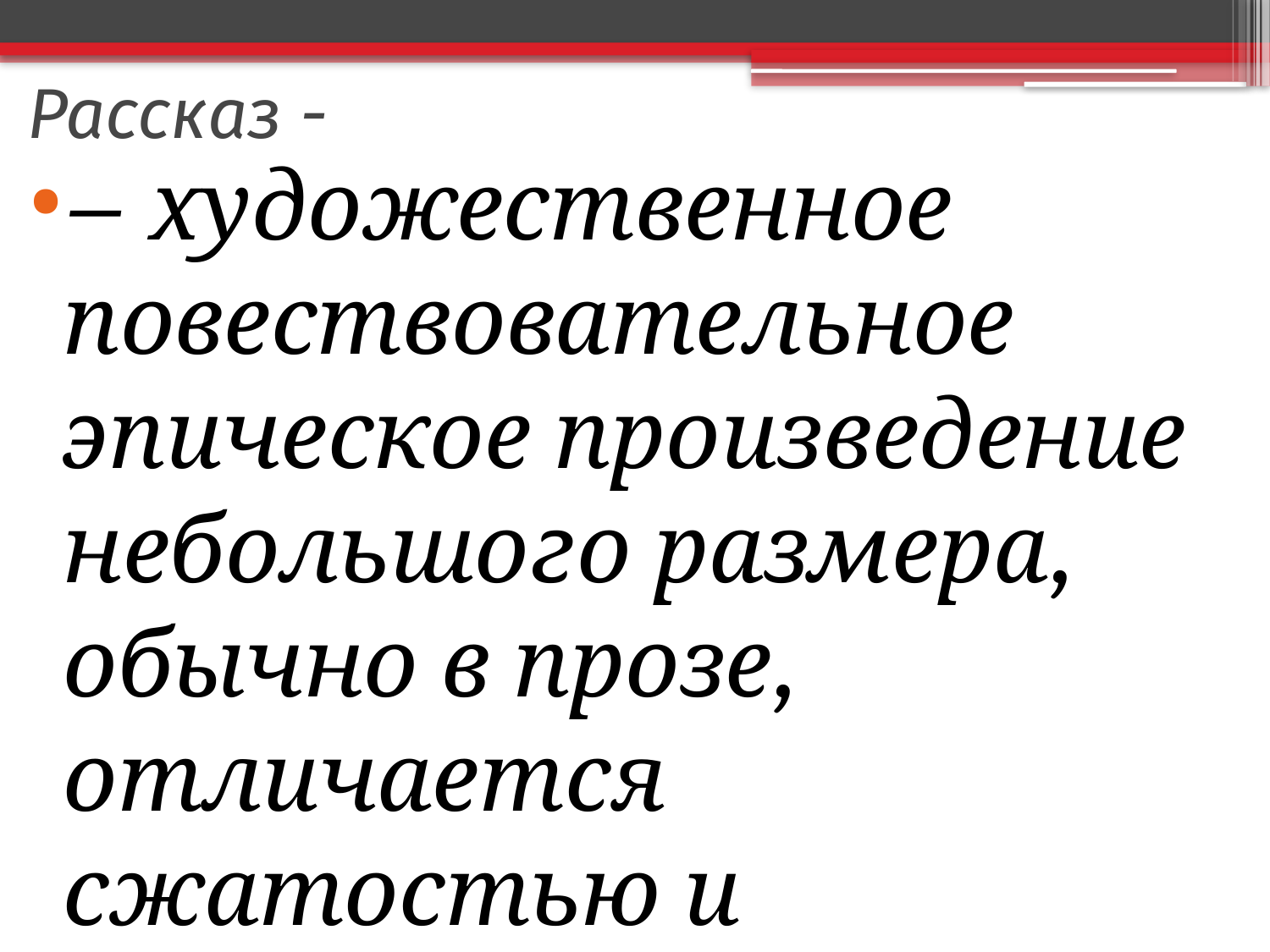

# Рассказ -
– художественное повествовательное эпическое произведение небольшого размера, обычно в прозе, отличается сжатостью и простотой. повествования.